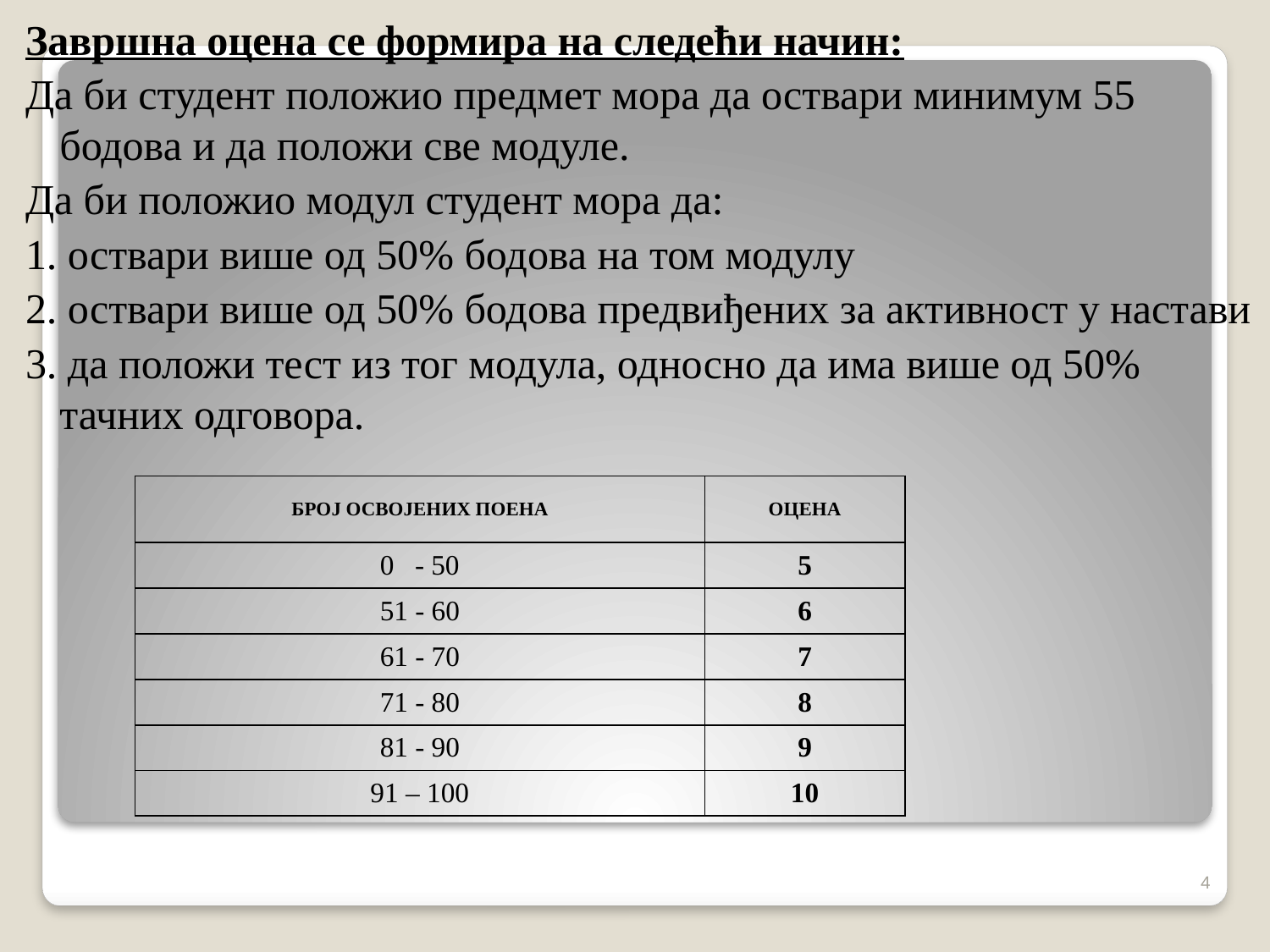

Завршна оцена се формира на следећи начин:
Да би студент положио предмет мора да оствари минимум 55 бодова и да положи све модуле.
Да би положио модул студент мора да:
1. оствари више од 50% бодова на том модулу
2. оствари више од 50% бодова предвиђених за активност у настави
3. да положи тест из тог модула, односно да има више од 50% тачних одговора.

| БРОЈ ОСВОЈЕНИХ ПОЕНА | ОЦЕНА |
| --- | --- |
| 0 - 50 | 5 |
| 51 - 60 | 6 |
| 61 - 70 | 7 |
| 71 - 80 | 8 |
| 81 - 90 | 9 |
| 91 – 100 | 10 |
4